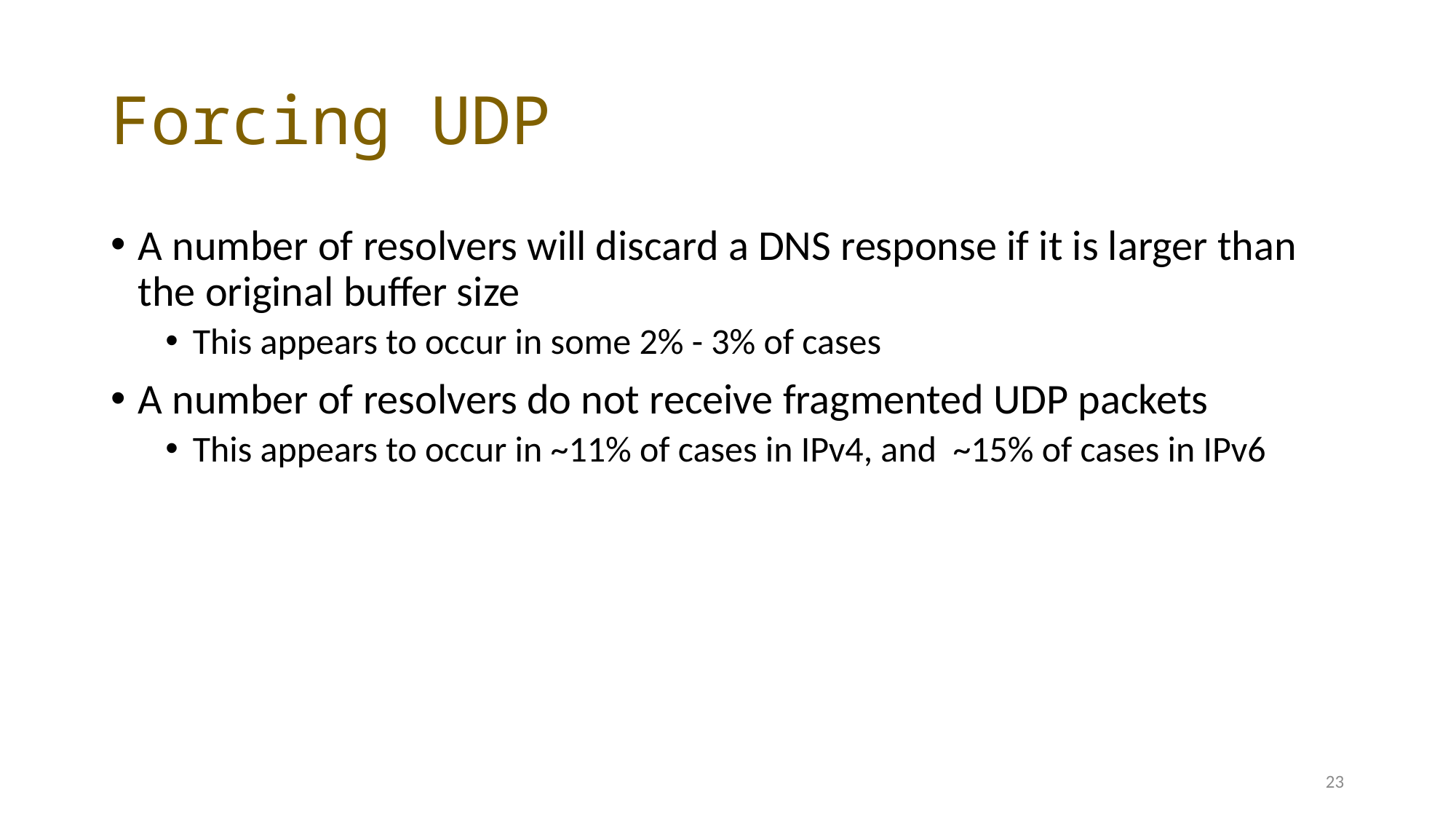

# Forcing UDP
A number of resolvers will discard a DNS response if it is larger than the original buffer size
This appears to occur in some 2% - 3% of cases
A number of resolvers do not receive fragmented UDP packets
This appears to occur in ~11% of cases in IPv4, and  ~15% of cases in IPv6
23